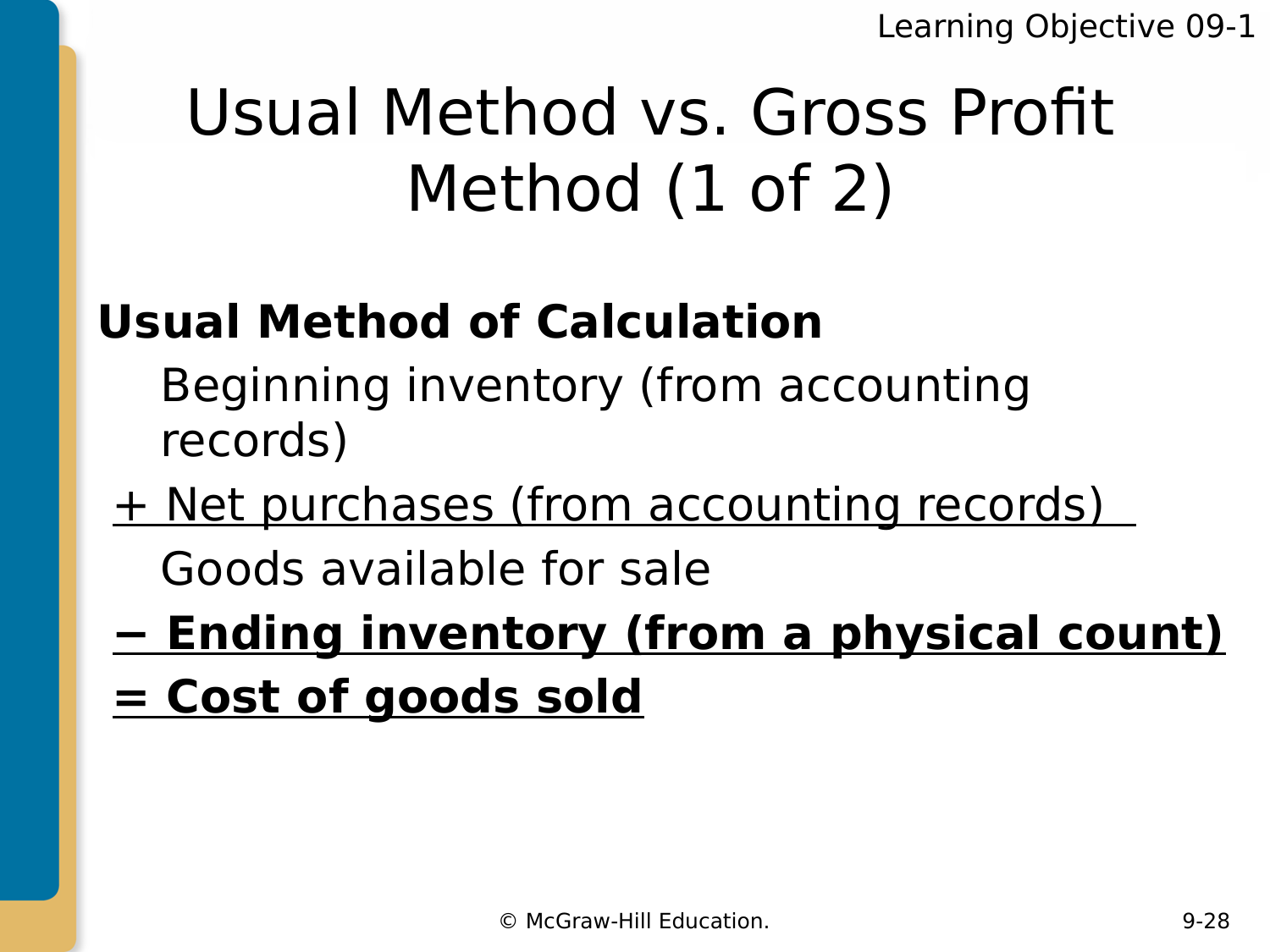

Learning Objective 09-1
# Usual Method vs. Gross Profit Method (1 of 2)
Usual Method of Calculation
Beginning inventory (from accounting records)
+ Net purchases (from accounting records)
Goods available for sale
− Ending inventory (from a physical count)
= Cost of goods sold